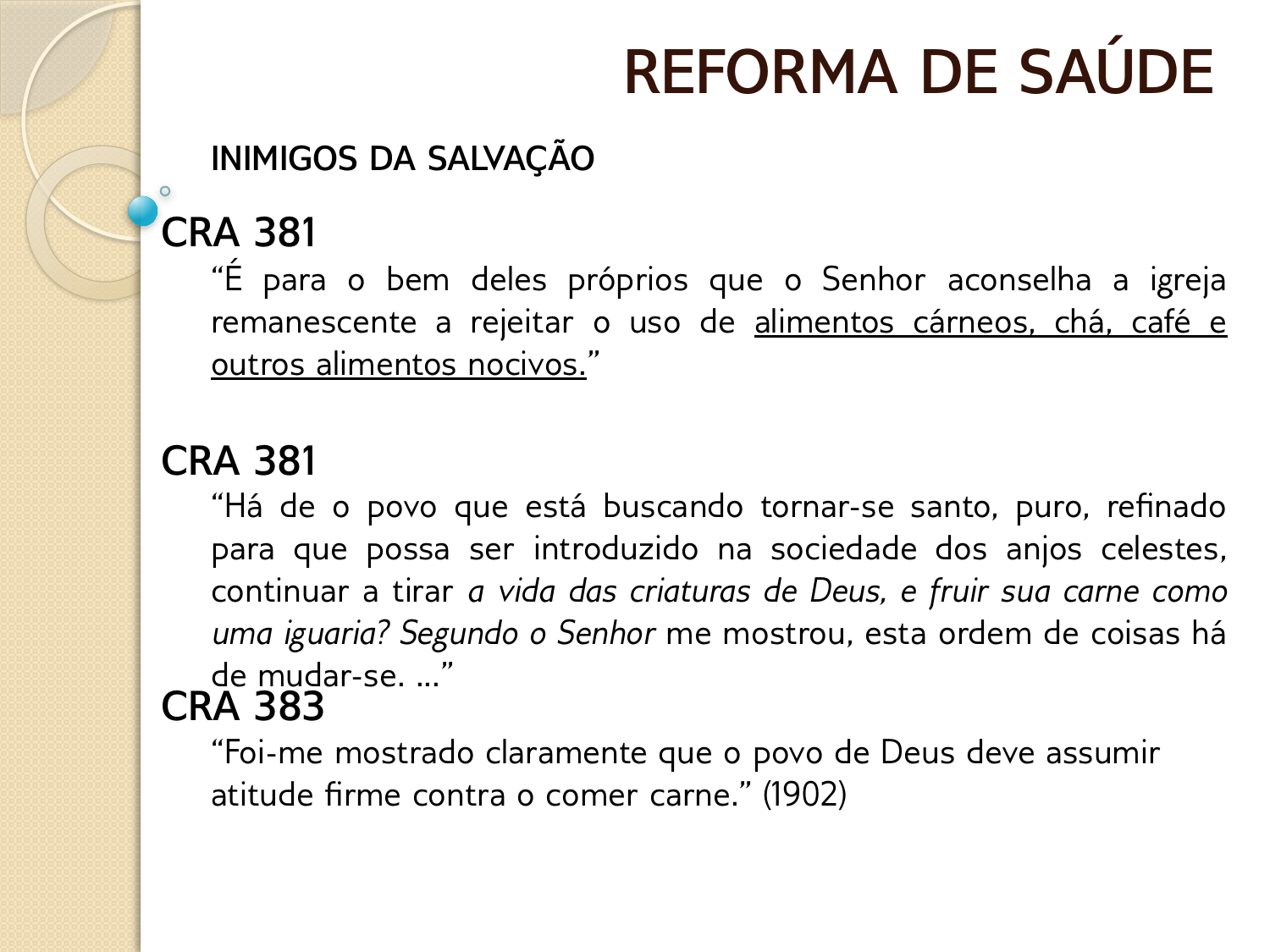

REFORMA DE SAÚDE
INIMIGOS DA SALVAÇÃO
CRA 381
“É para o bem deles próprios que o Senhor aconselha a igreja remanescente a rejeitar o uso de alimentos cárneos, chá, café e outros alimentos nocivos.”
CRA 381
“Há de o povo que está buscando tornar-se santo, puro, refinado para que possa ser introduzido na sociedade dos anjos celestes, continuar a tirar a vida das criaturas de Deus, e fruir sua carne como uma iguaria? Segundo o Senhor me mostrou, esta ordem de coisas há de mudar-se. ...”

CRA 383
“Foi-me mostrado claramente que o povo de Deus deve assumir
atitude firme contra o comer carne.” (1902)